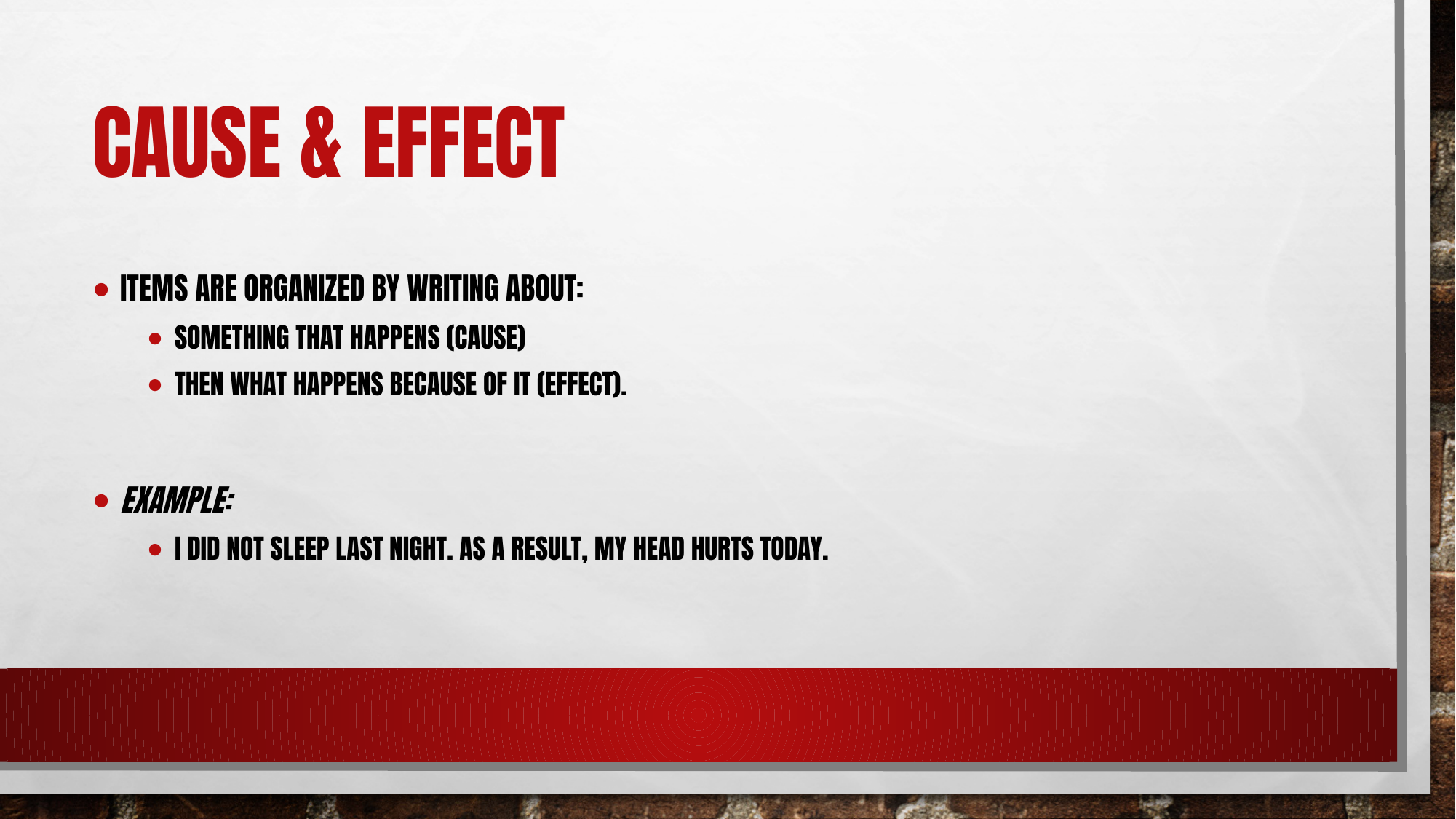

# Cause & Effect
Items are organized by writing about:
something that happens (cause)
then what happens because of it (effect).

example:
I did not sleep last night. As a result, my head hurts today.